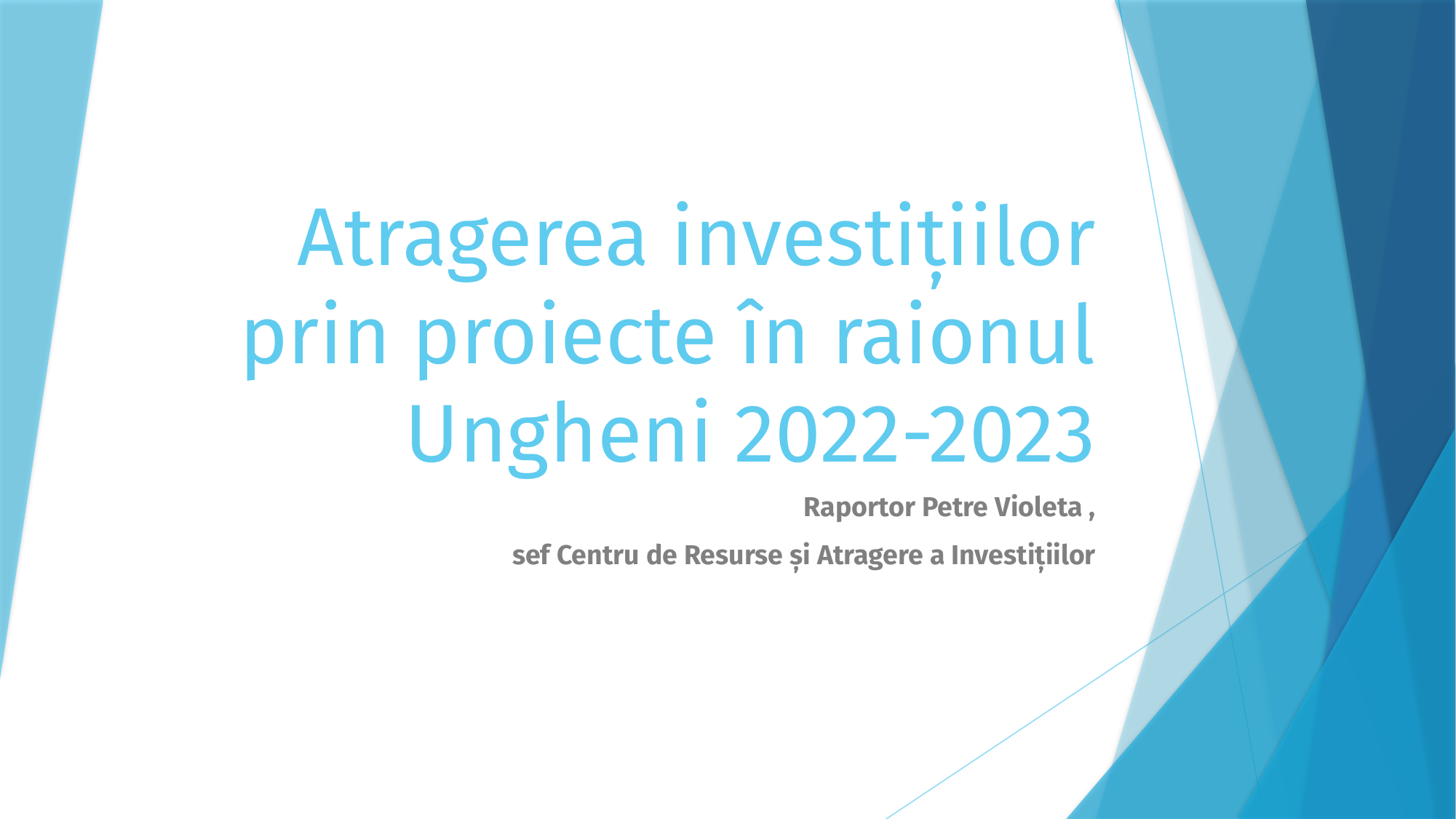

# Atragerea investițiilor prin proiecte în raionul Ungheni 2022-2023
Raportor Petre Violeta ,
 sef Centru de Resurse și Atragere a Investițiilor